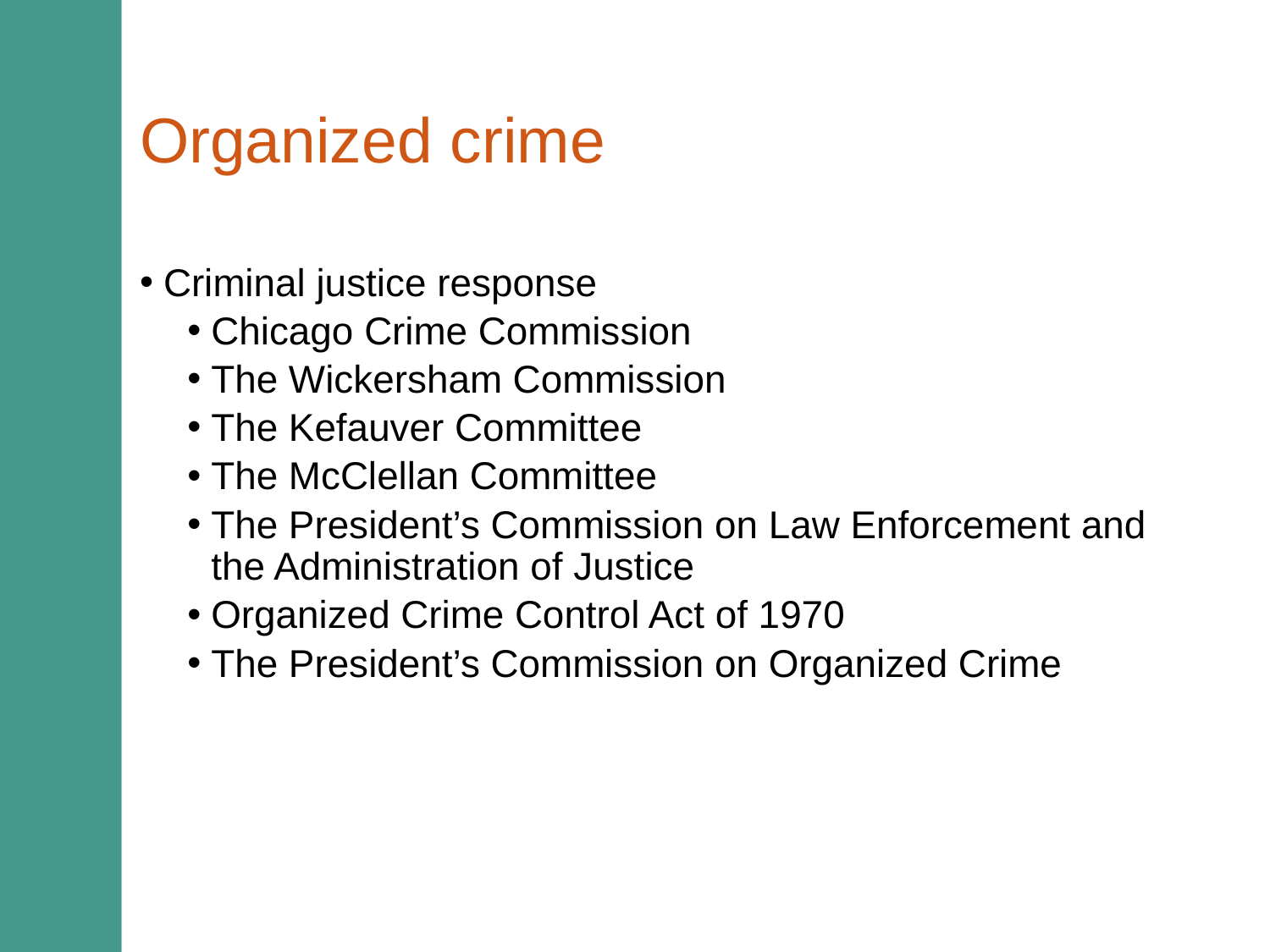

# Organized crime
Criminal justice response
Chicago Crime Commission
The Wickersham Commission
The Kefauver Committee
The McClellan Committee
The President’s Commission on Law Enforcement and the Administration of Justice
Organized Crime Control Act of 1970
The President’s Commission on Organized Crime